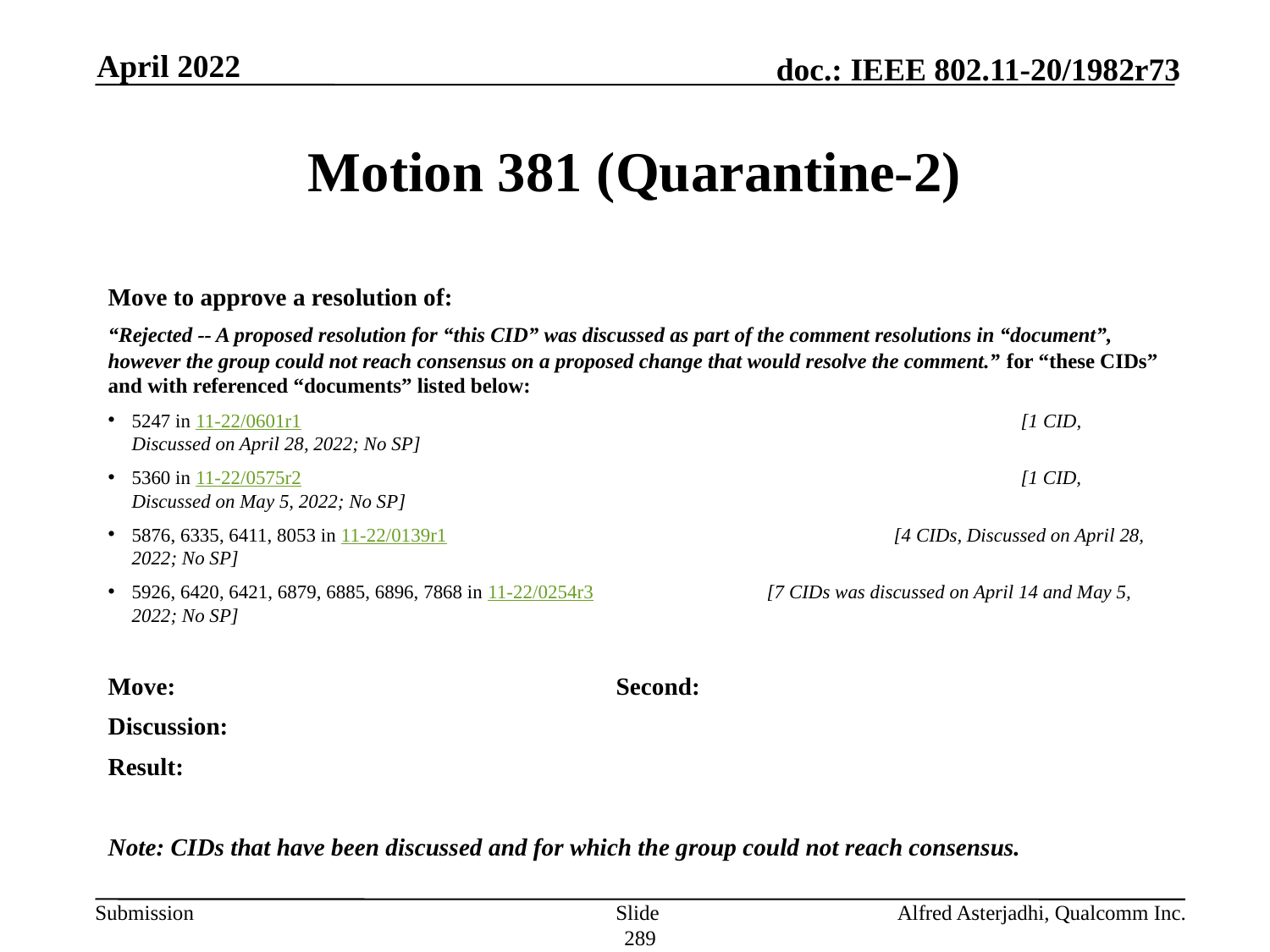

April 2022
# Motion 381 (Quarantine-2)
Move to approve a resolution of:
“Rejected -- A proposed resolution for “this CID” was discussed as part of the comment resolutions in “document”, however the group could not reach consensus on a proposed change that would resolve the comment.” for “these CIDs” and with referenced “documents” listed below:
5247 in 11-22/0601r1 						[1 CID, Discussed on April 28, 2022; No SP]
5360 in 11-22/0575r2 						[1 CID, Discussed on May 5, 2022; No SP]
5876, 6335, 6411, 8053 in 11-22/0139r1 				[4 CIDs, Discussed on April 28, 2022; No SP]
5926, 6420, 6421, 6879, 6885, 6896, 7868 in 11-22/0254r3 		[7 CIDs was discussed on April 14 and May 5, 2022; No SP]

Move: 				Second:
Discussion:
Result:

Note: CIDs that have been discussed and for which the group could not reach consensus.

Slide 289
Alfred Asterjadhi, Qualcomm Inc.